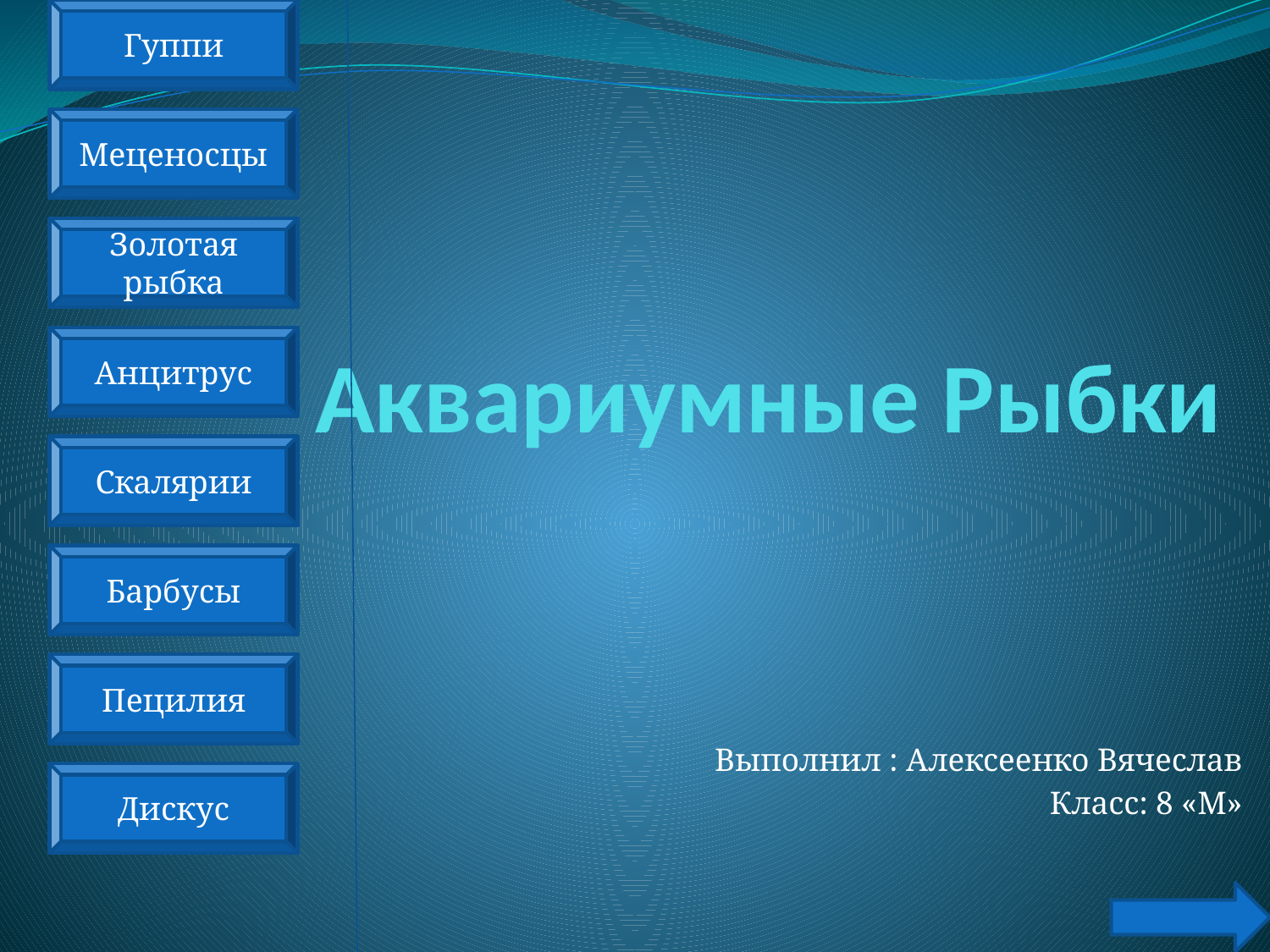

Гуппи
Меценосцы
# Аквариумные Рыбки
Золотая рыбка
Анцитрус
Скалярии
Барбусы
Пецилия
Выполнил : Алексеенко Вячеслав
Класс: 8 «М»
Дискус